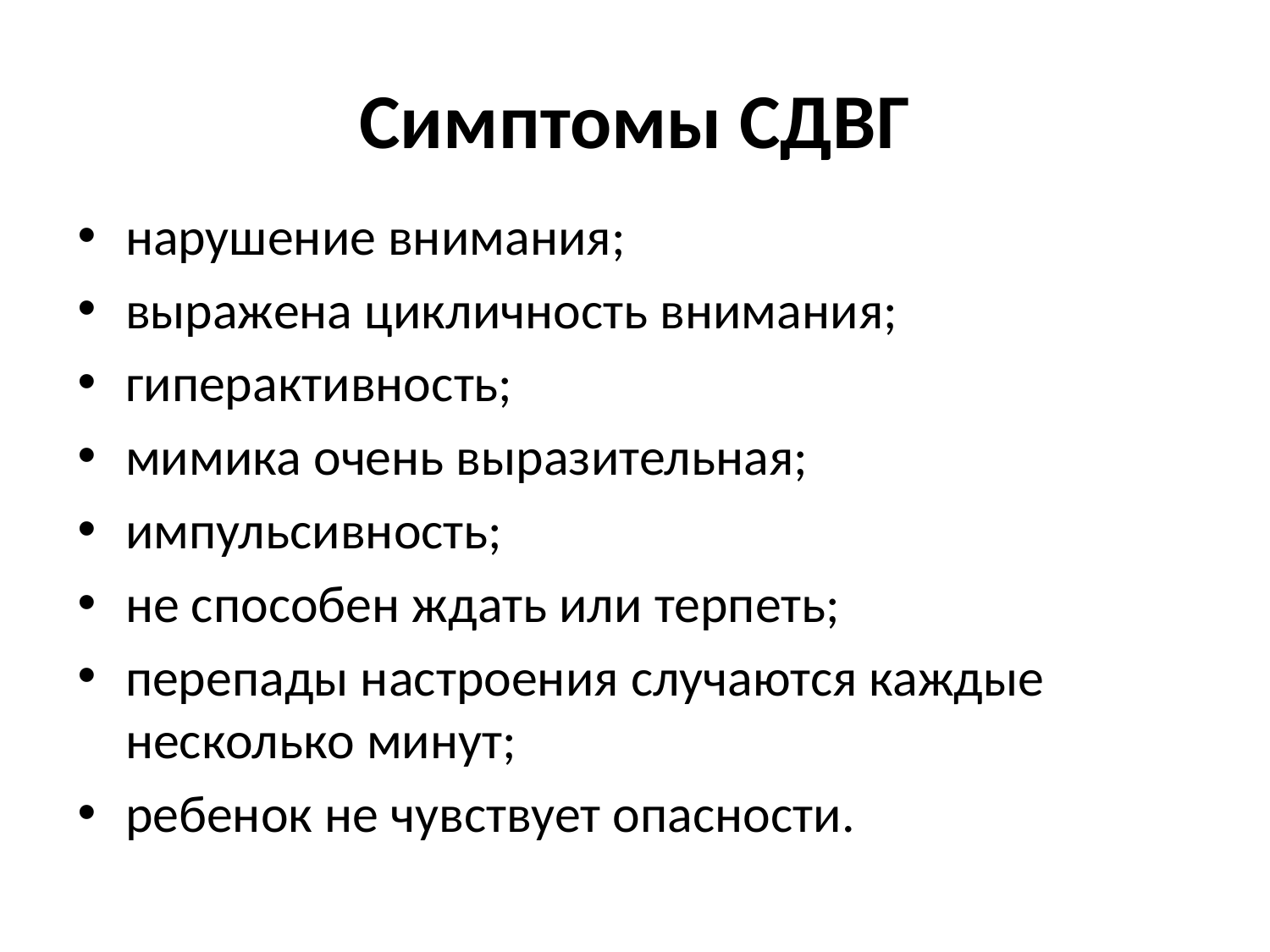

# Симптомы СДВГ
нарушение внимания;
выражена цикличность внимания;
гиперактивность;
мимика очень выразительная;
импульсивность;
не способен ждать или терпеть;
перепады настроения случаются каждые несколько минут;
ребенок не чувствует опасности.